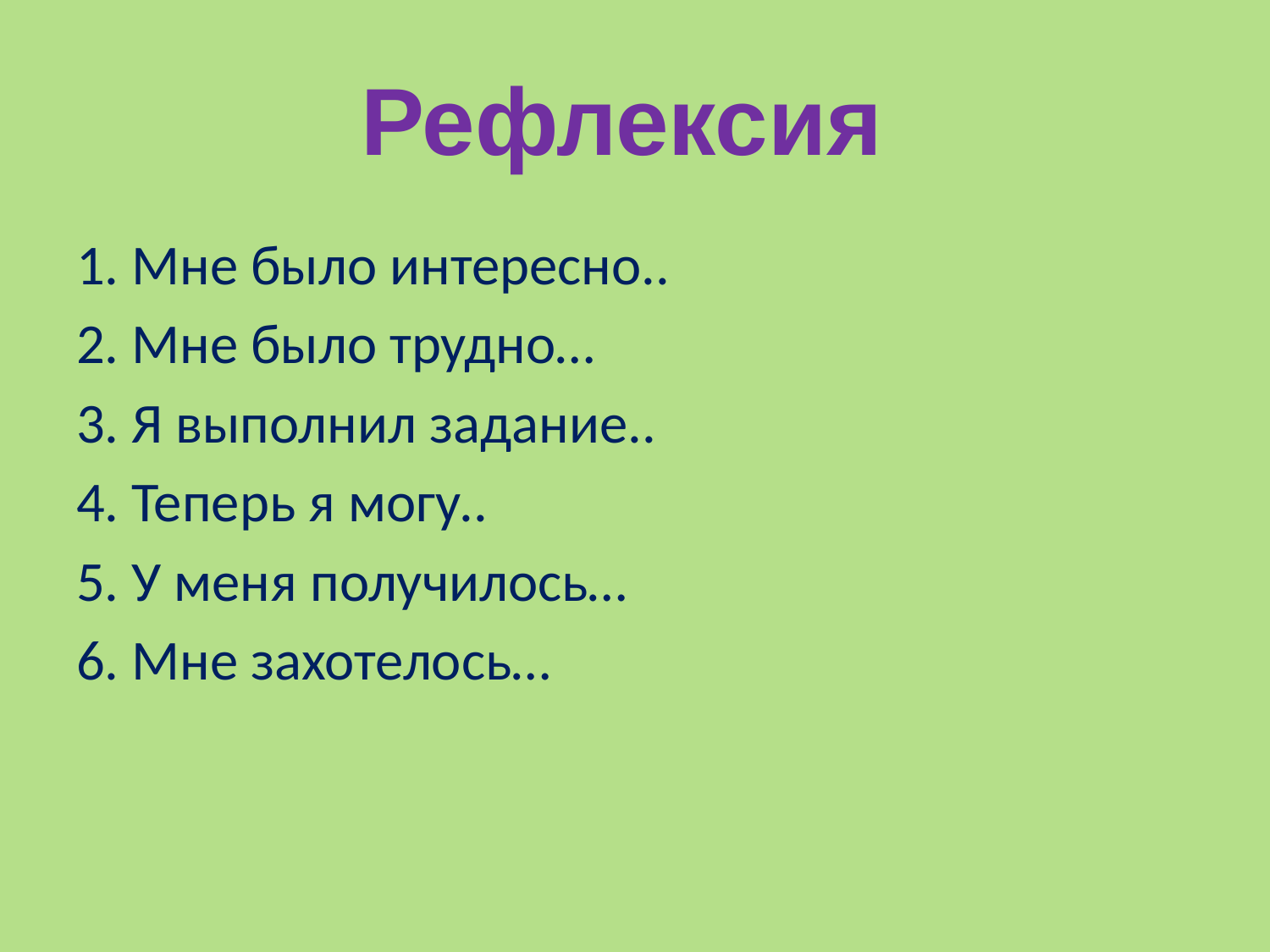

# Рефлексия
1. Мне было интересно..
2. Мне было трудно…
3. Я выполнил задание..
4. Теперь я могу..
5. У меня получилось…
6. Мне захотелось…